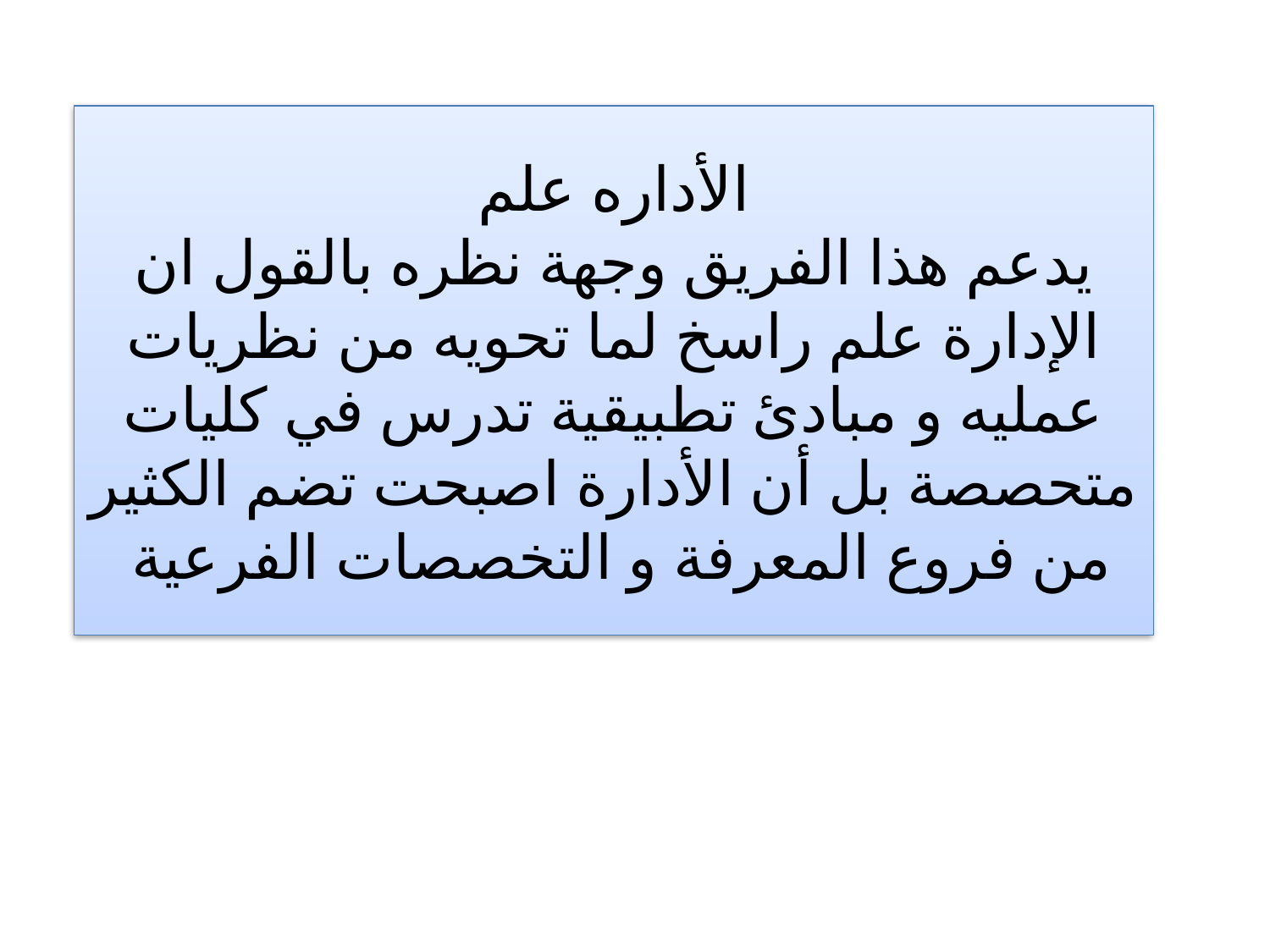

# الأداره علم يدعم هذا الفريق وجهة نظره بالقول ان الإدارة علم راسخ لما تحويه من نظريات عمليه و مبادئ تطبيقية تدرس في كليات متحصصة بل أن الأدارة اصبحت تضم الكثير من فروع المعرفة و التخصصات الفرعية